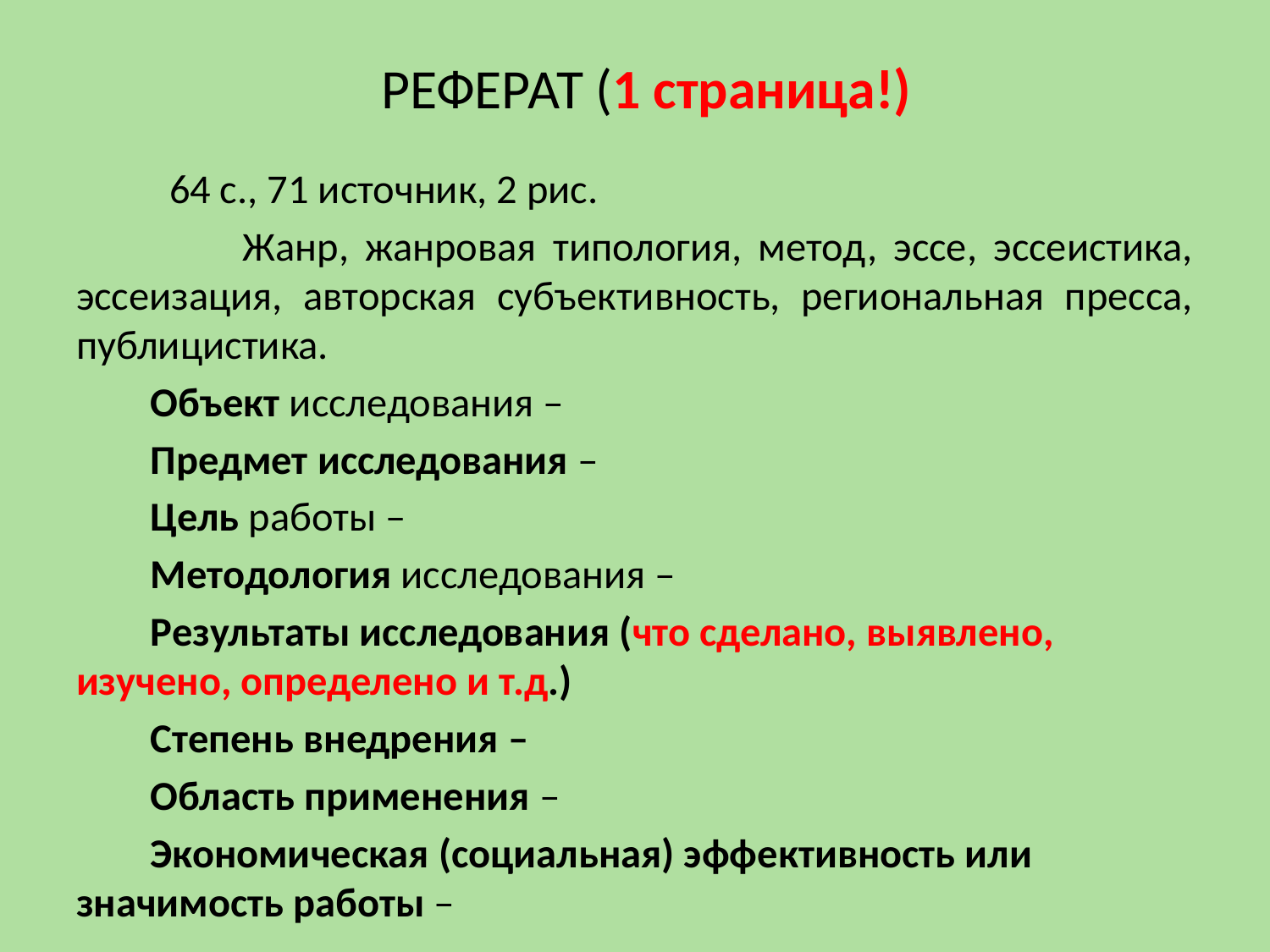

# РЕФЕРАТ (1 страница!)
          64 с., 71 источник, 2 рис.
          Жанр, жанровая типология, метод, эссе, эссеистика, эссеизация, авторская субъективность, региональная пресса, публицистика.
        Объект исследования ‒
        Предмет исследования ‒
        Цель работы –
        Методология исследования ‒
        Результаты исследования (что сделано, выявлено, изучено, определено и т.д.)
        Степень внедрения –
        Область применения ‒
        Экономическая (социальная) эффективность или значимость работы ‒